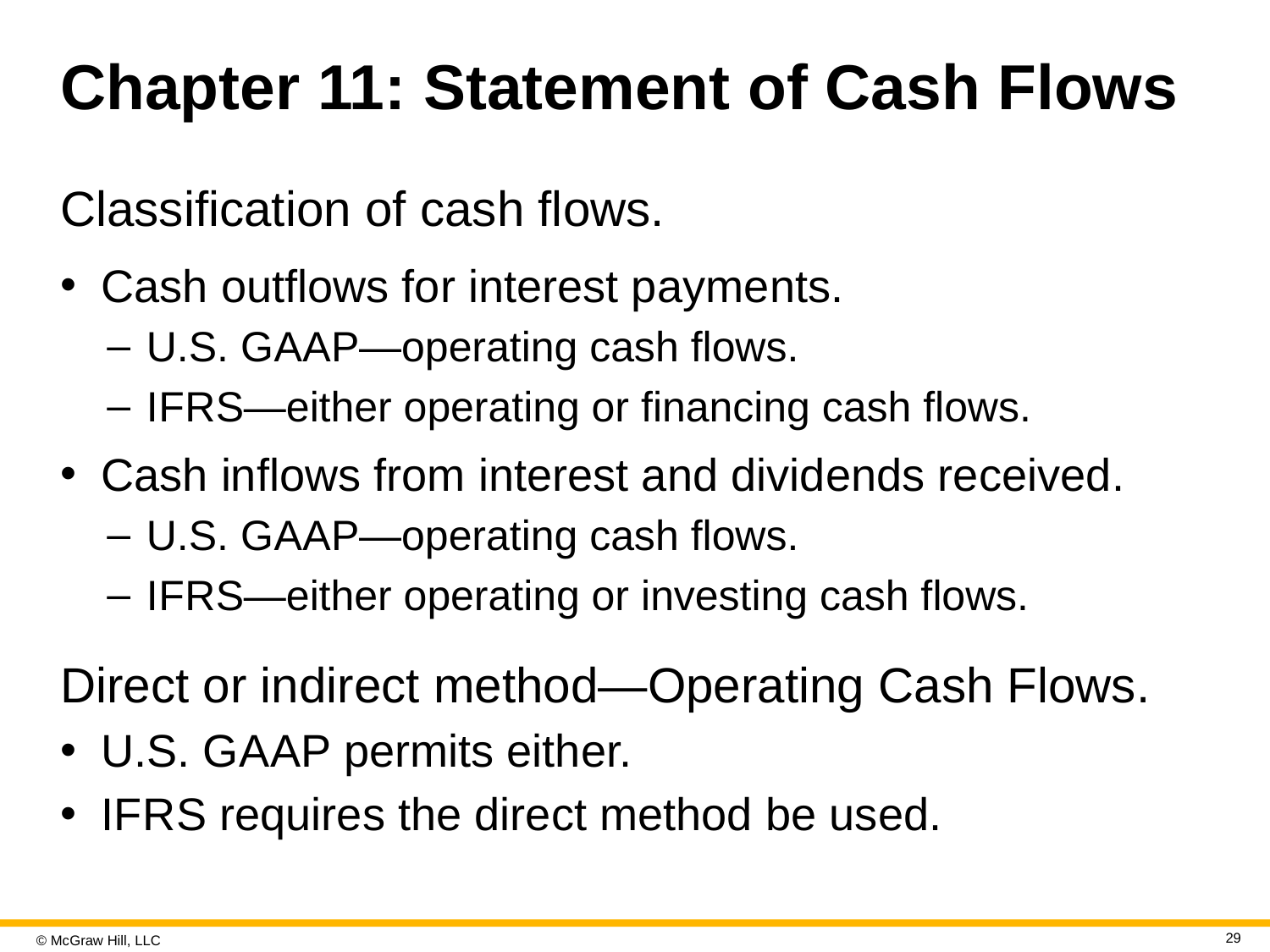

# Chapter 11: Statement of Cash Flows
Classification of cash flows.
Cash outflows for interest payments.
U.S. G A A P—operating cash flows.
I F R S—either operating or financing cash flows.
Cash inflows from interest and dividends received.
U.S. G A A P—operating cash flows.
I F R S—either operating or investing cash flows.
Direct or indirect method—Operating Cash Flows.
U.S. G A A P permits either.
I F R S requires the direct method be used.
29